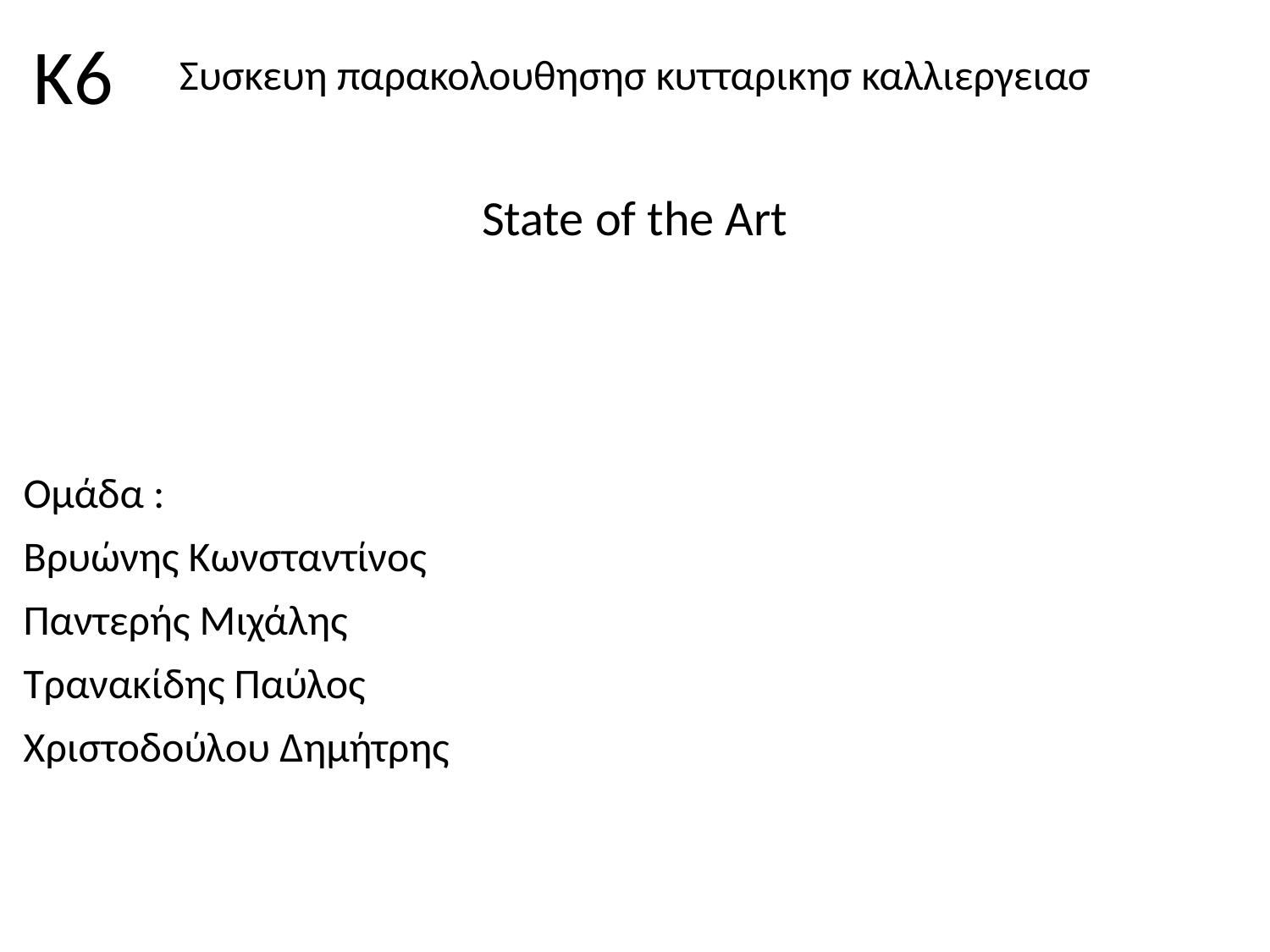

# Συσκευη παρακολουθησησ κυτταρικησ καλλιεργειασ
K6
State of the Art
Ομάδα :
Βρυώνης Κωνσταντίνος
Παντερής Μιχάλης
Τρανακίδης Παύλος
Χριστοδούλου Δημήτρης